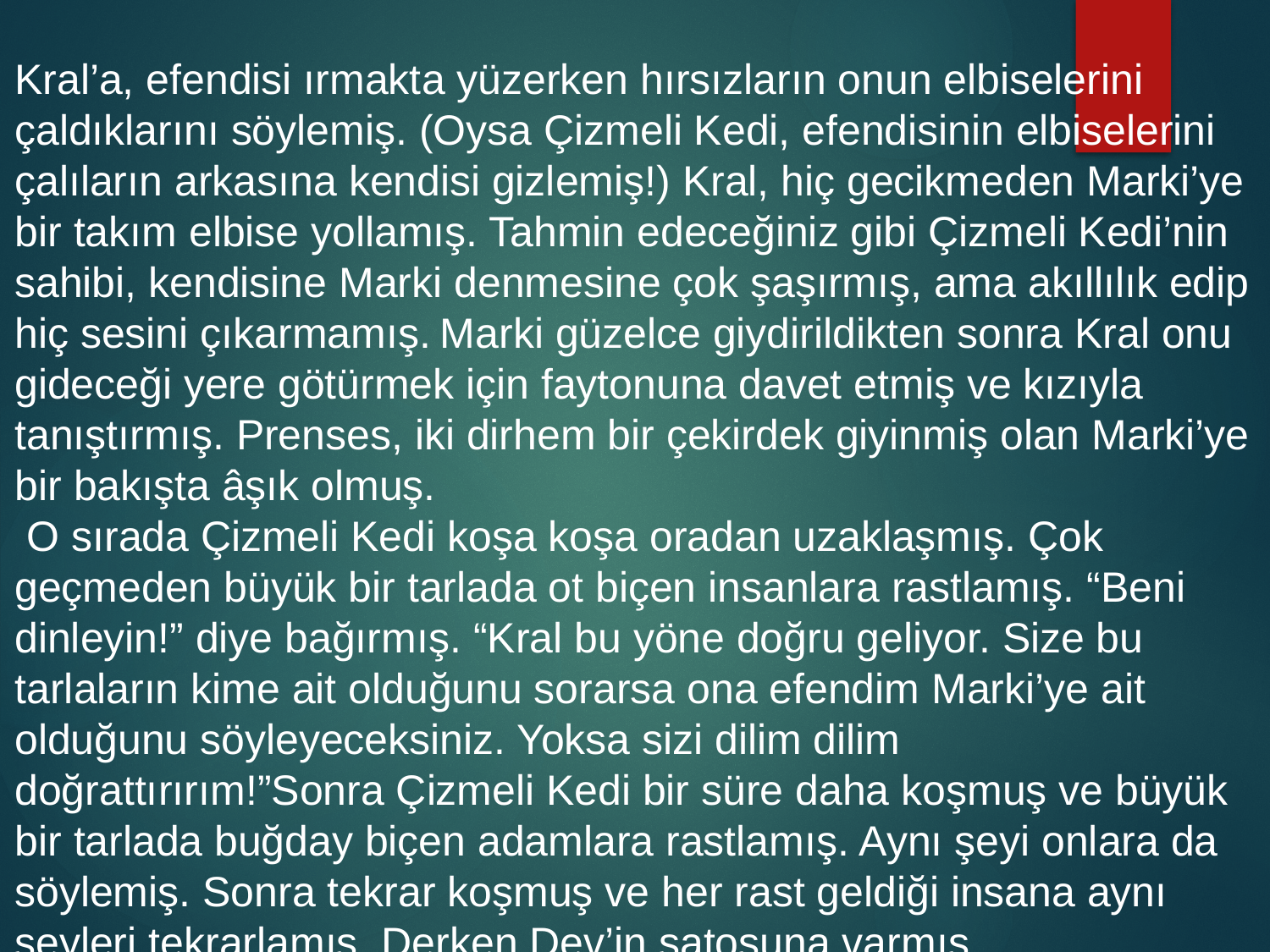

Kral’a, efendisi ırmakta yüzerken hırsızların onun elbiselerini çaldıklarını söylemiş. (Oysa Çizmeli Kedi, efendisinin elbiselerini çalıların arkasına kendisi gizlemiş!) Kral, hiç gecikmeden Marki’ye bir takım elbise yollamış. Tahmin edeceğiniz gibi Çizmeli Kedi’nin sahibi, kendisine Marki denmesine çok şaşırmış, ama akıllılık edip hiç sesini çıkarmamış. Marki güzelce giydirildikten sonra Kral onu gideceği yere götürmek için faytonuna davet etmiş ve kızıyla tanıştırmış. Prenses, iki dirhem bir çekirdek giyinmiş olan Marki’ye bir bakışta âşık olmuş.
 O sırada Çizmeli Kedi koşa koşa oradan uzaklaşmış. Çok geçmeden büyük bir tarlada ot biçen insanlara rastlamış. “Beni dinleyin!” diye bağırmış. “Kral bu yöne doğru geliyor. Size bu tarlaların kime ait olduğunu sorarsa ona efendim Marki’ye ait olduğunu söyleyeceksiniz. Yoksa sizi dilim dilim doğrattırırım!”Sonra Çizmeli Kedi bir süre daha koşmuş ve büyük bir tarlada buğday biçen adamlara rastlamış. Aynı şeyi onlara da söylemiş. Sonra tekrar koşmuş ve her rast geldiği insana aynı şeyleri tekrarlamış. Derken Dev’in şatosuna varmış.